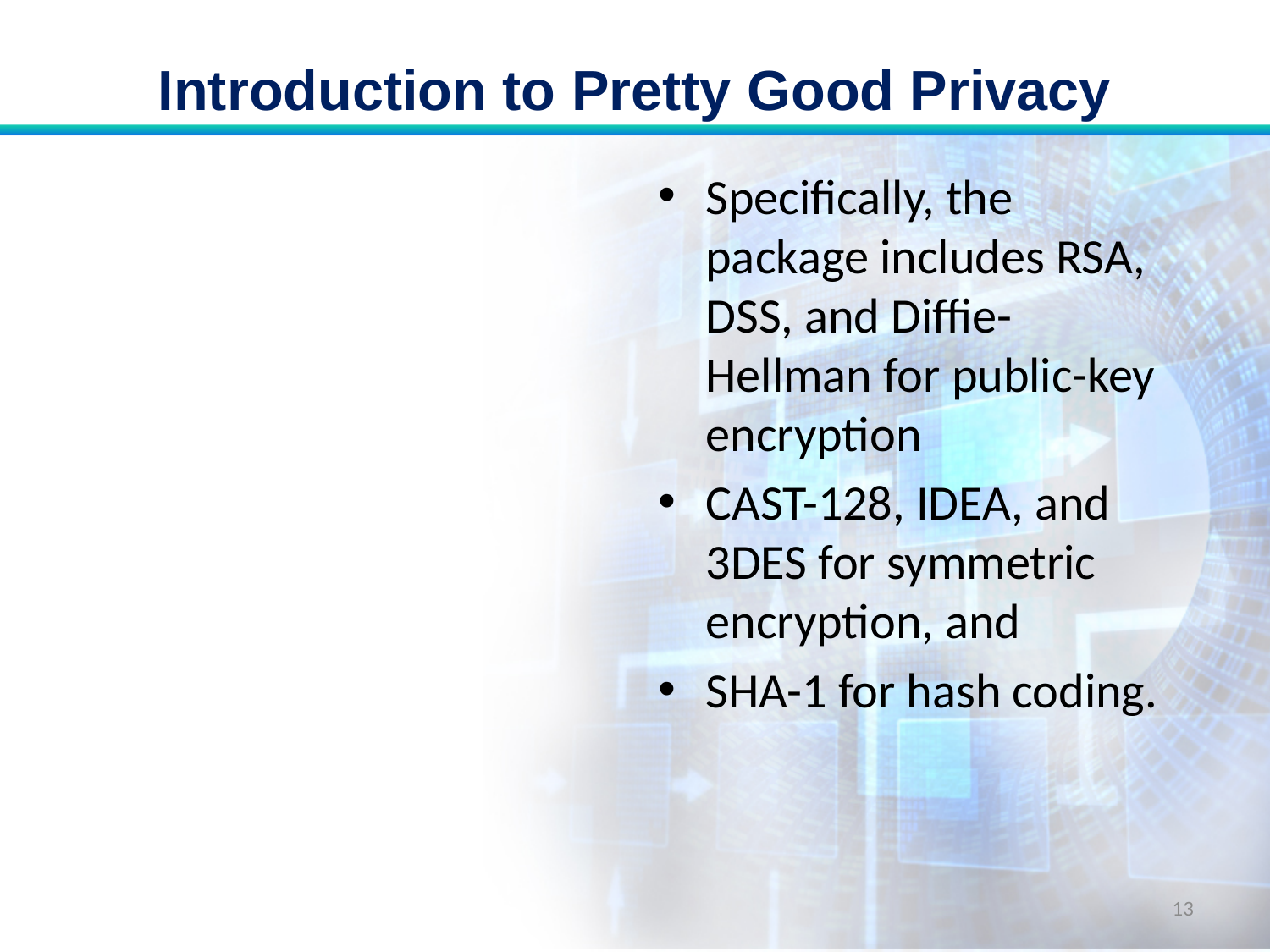

# Introduction to Pretty Good Privacy
Specifically, the package includes RSA, DSS, and Diffie-Hellman for public-key encryption
CAST-128, IDEA, and 3DES for symmetric encryption, and
SHA-1 for hash coding.
13